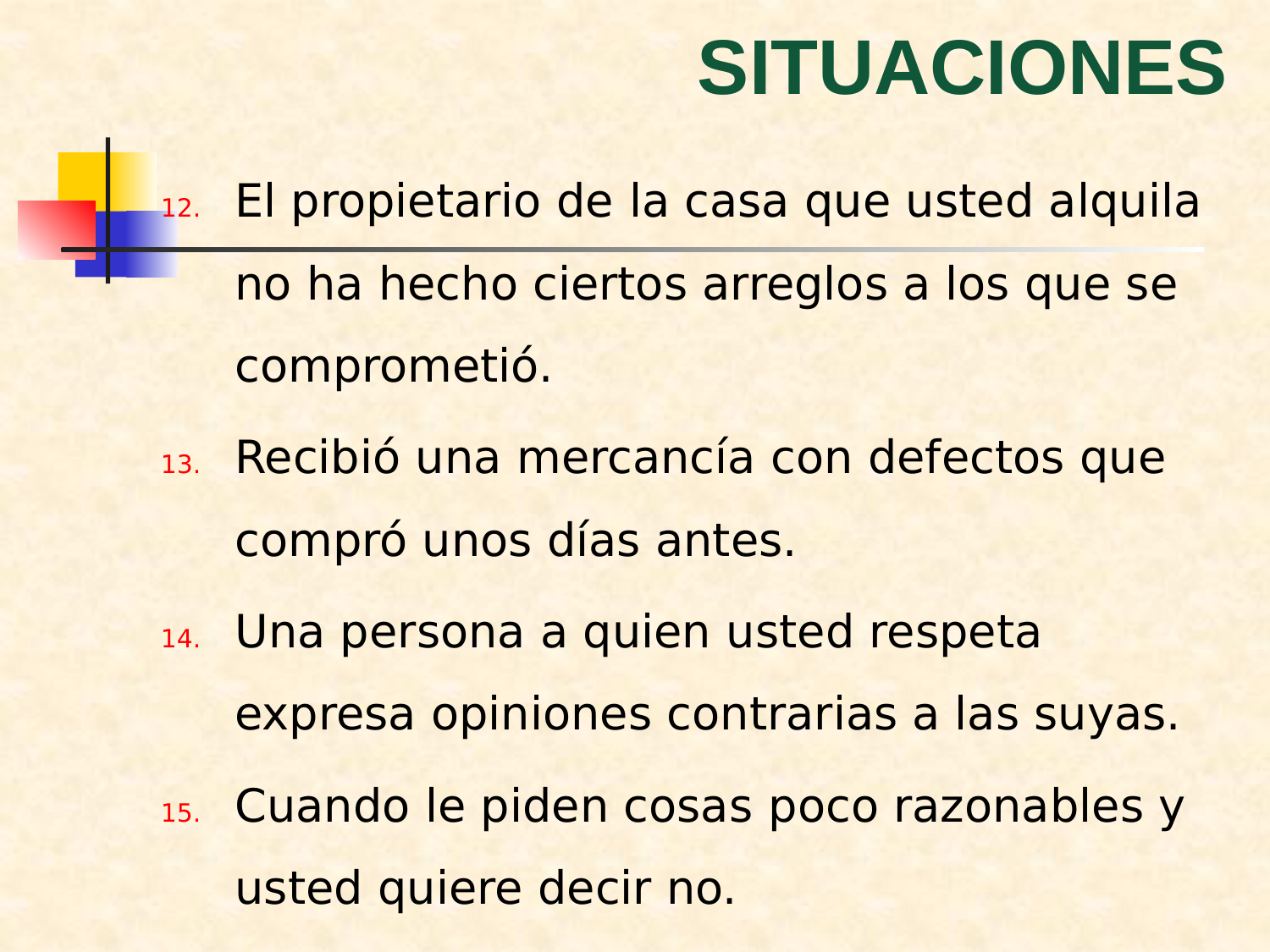

# SITUACIONES
El propietario de la casa que usted alquila no ha hecho ciertos arreglos a los que se comprometió.
Recibió una mercancía con defectos que compró unos días antes.
Una persona a quien usted respeta expresa opiniones contrarias a las suyas.
Cuando le piden cosas poco razonables y usted quiere decir no.